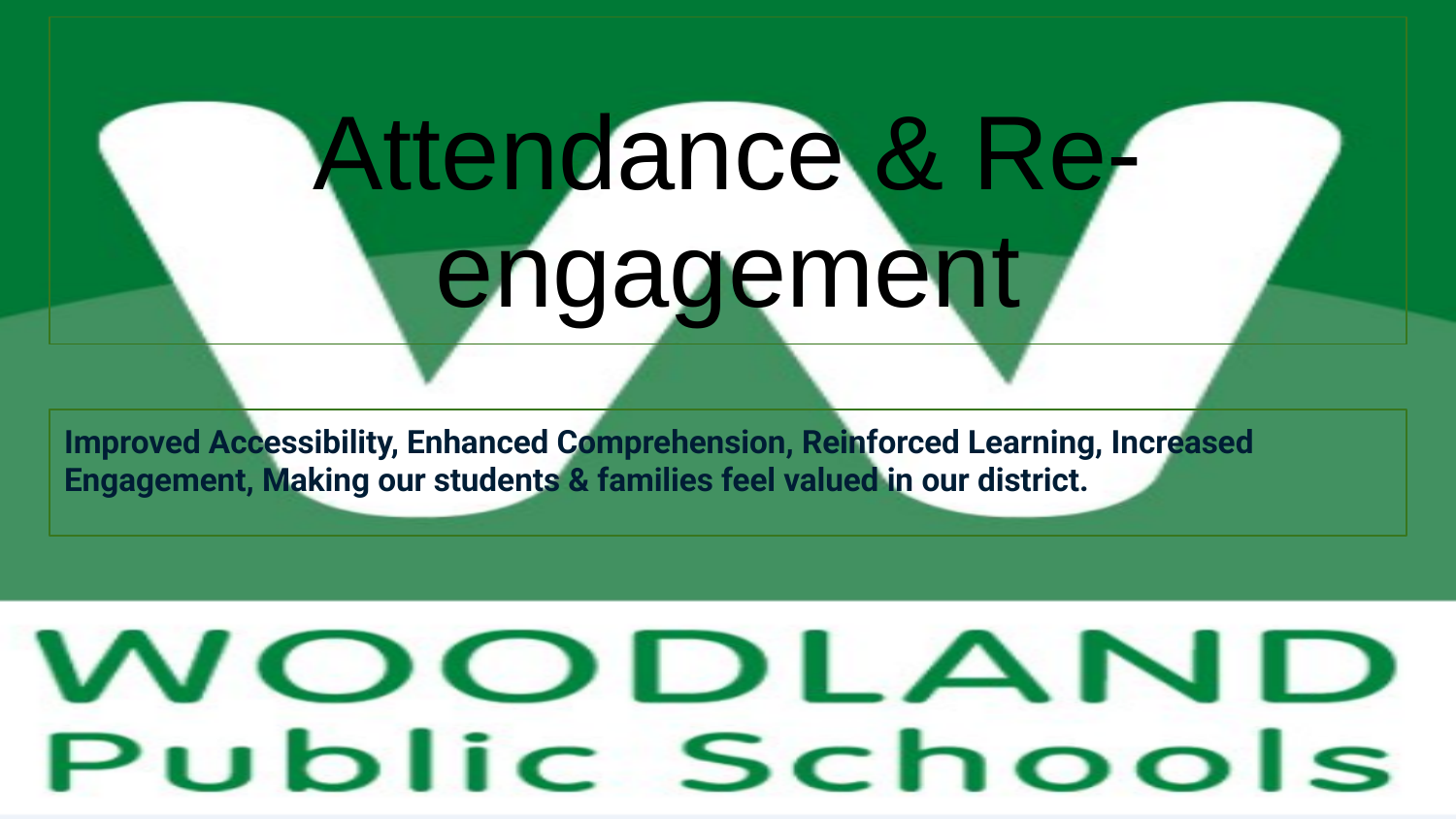

# Attendance & Re-engagement
Improved Accessibility, Enhanced Comprehension, Reinforced Learning, Increased Engagement, Making our students & families feel valued in our district.